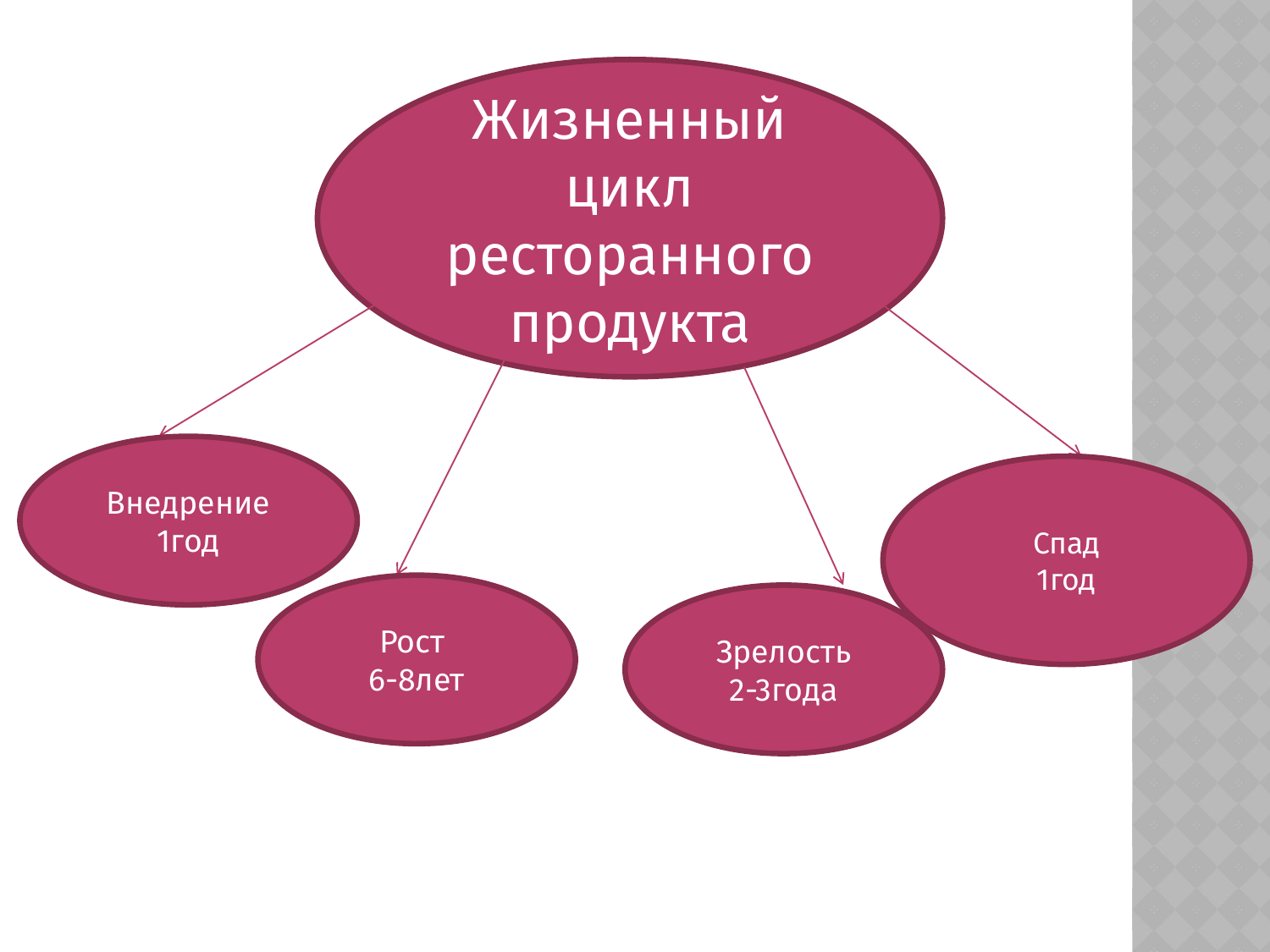

#
Жизненный цикл ресторанного продукта
Внедрение
1год
Спад
1год
Рост
6-8лет
Зрелость
2-3года